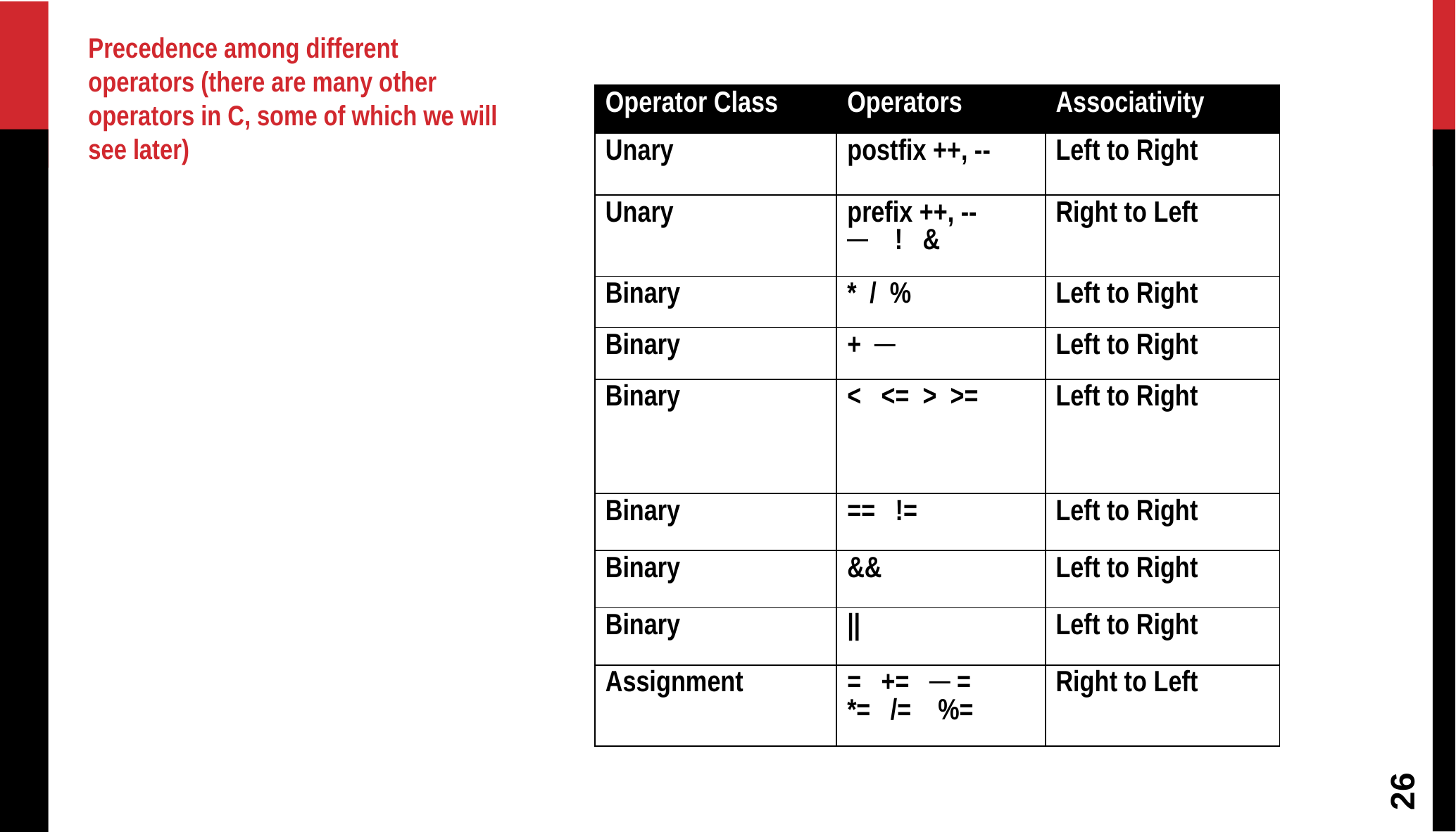

Precedence among different operators (there are many other operators in C, some of which we will see later)
| Operator Class | Operators | Associativity |
| --- | --- | --- |
| Unary | postfix ++, -- | Left to Right |
| Unary | prefix ++, -- ─ ! & | Right to Left |
| Binary | \* / % | Left to Right |
| Binary | + ─ | Left to Right |
| Binary | < <= > >= | Left to Right |
| Binary | == != | Left to Right |
| Binary | && | Left to Right |
| Binary | || | Left to Right |
| Assignment | = += ─ = \*= /= %= | Right to Left |
26